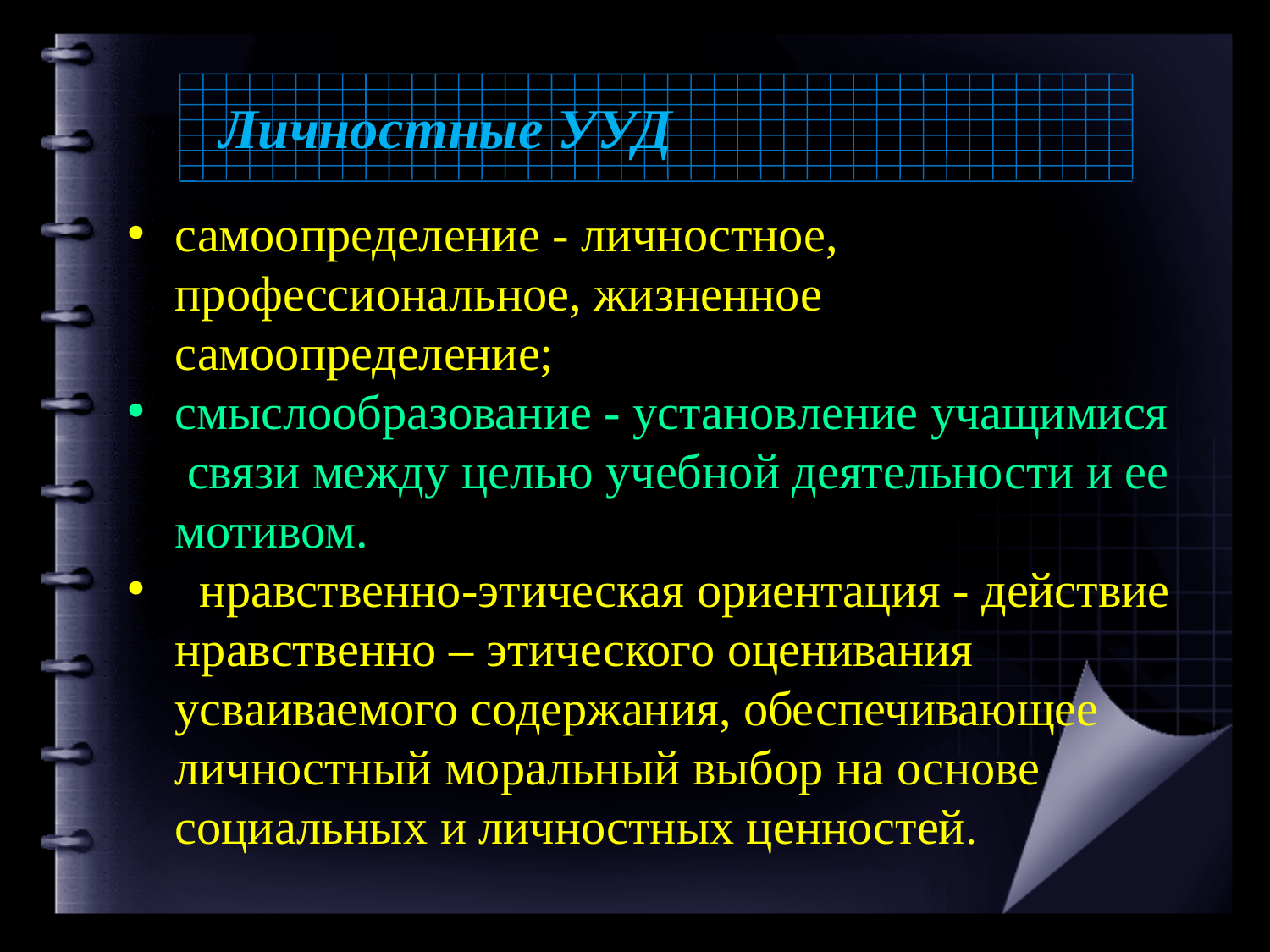

Личностные УУД
самоопределение - личностное, профессиональное, жизненное самоопределение;
смыслообразование - установление учащимися    связи между целью учебной деятельности и ее мотивом.
  нравственно-этическая ориентация - действие нравственно – этического оценивания усваиваемого содержания, обеспечивающее личностный моральный выбор на основе социальных и личностных ценностей.